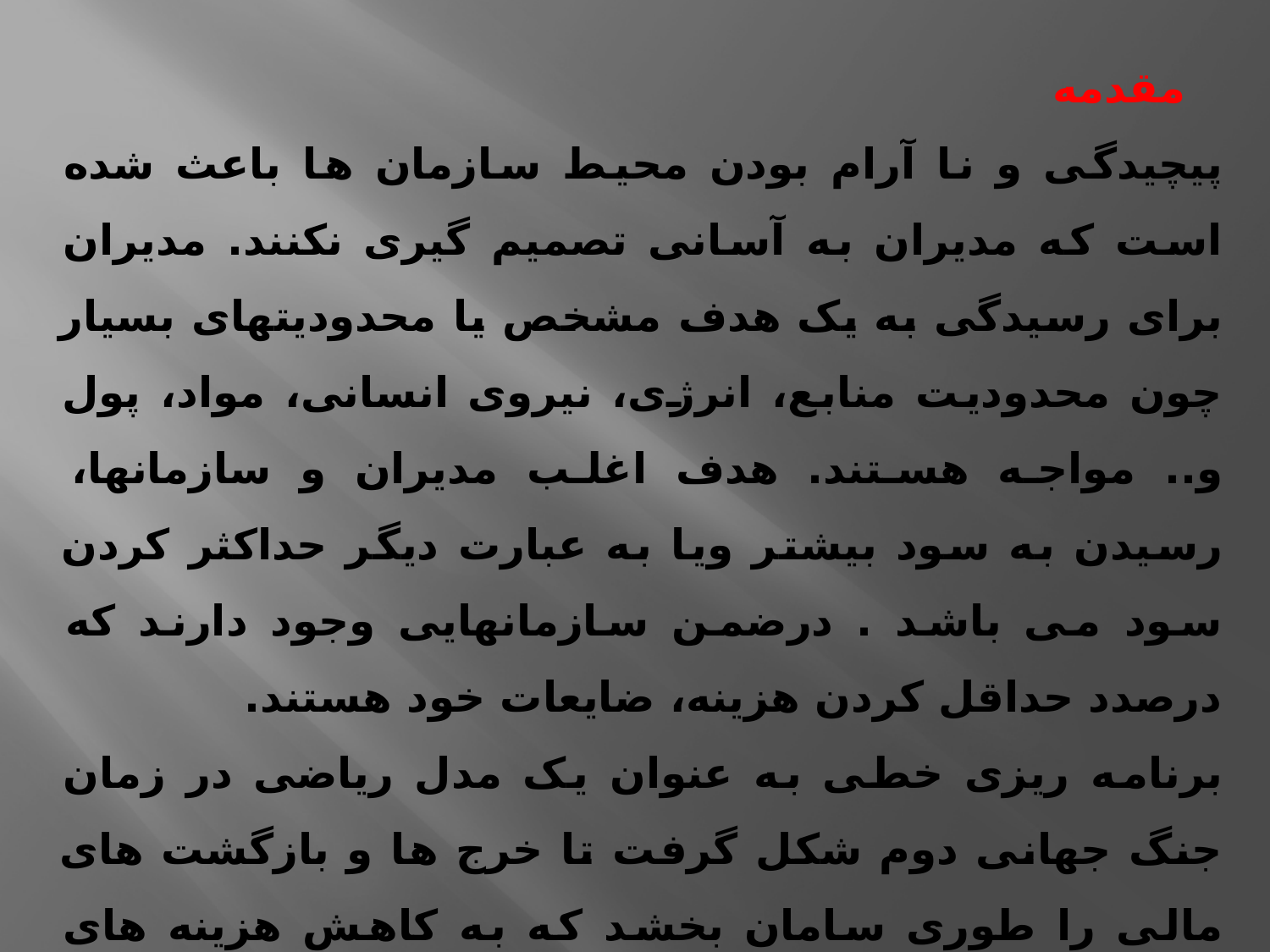

مقدمه
پیچیدگی و نا آرام بودن محیط سازمان ها باعث شده است که مدیران به آسانی تصمیم گیری نکنند. مدیران برای رسیدگی به یک هدف مشخص یا محدودیتهای بسیار چون محدودیت منابع، انرژی، نیروی انسانی، مواد، پول و.. مواجه هستند. هدف اغلب مدیران و سازمانها، رسیدن به سود بیشتر ویا به عبارت دیگر حداکثر کردن سود می باشد . درضمن سازمانهایی وجود دارند که درصدد حداقل کردن هزینه، ضایعات خود هستند.
برنامه ریزی خطی به عنوان یک مدل ریاضی در زمان جنگ جهانی دوم شکل گرفت تا خرج ها و بازگشت های مالی را طوری سامان بخشد که به کاهش هزینه های ارتش و افزایش خسارت دشمن بینجامد.
این طرح تا سال 1947 سری باقی ماند . پس از جنگ بسیاری از صنایع به استفاده از آن پرداختند.